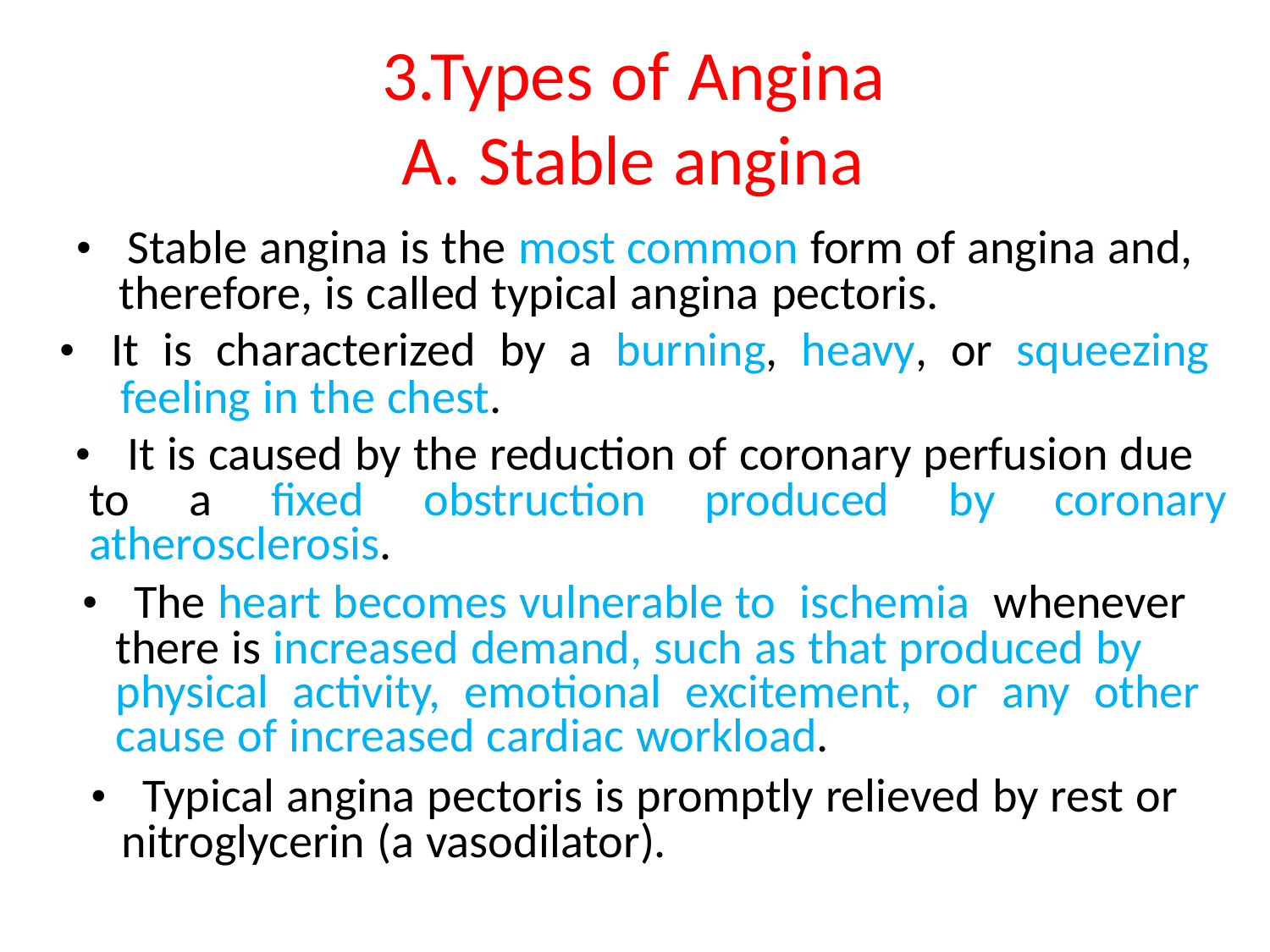

3.Types of Angina
	A. Stable angina
•   Stable angina is the most common form of angina and,
therefore, is called typical angina pectoris.
•   It  is  characterized  by  a  burning,  heavy,  or  squeezing
feeling in the chest.
•   It is caused by the reduction of coronary perfusion due
to     a     fixed     obstruction     produced     by     coronary
atherosclerosis.
•   The heart becomes vulnerable to  ischemia  whenever
there is increased demand, such as that produced by
physical  activity,  emotional  excitement,  or  any  other
cause of increased cardiac workload.
•   Typical angina pectoris is promptly relieved by rest or
nitroglycerin (a vasodilator).